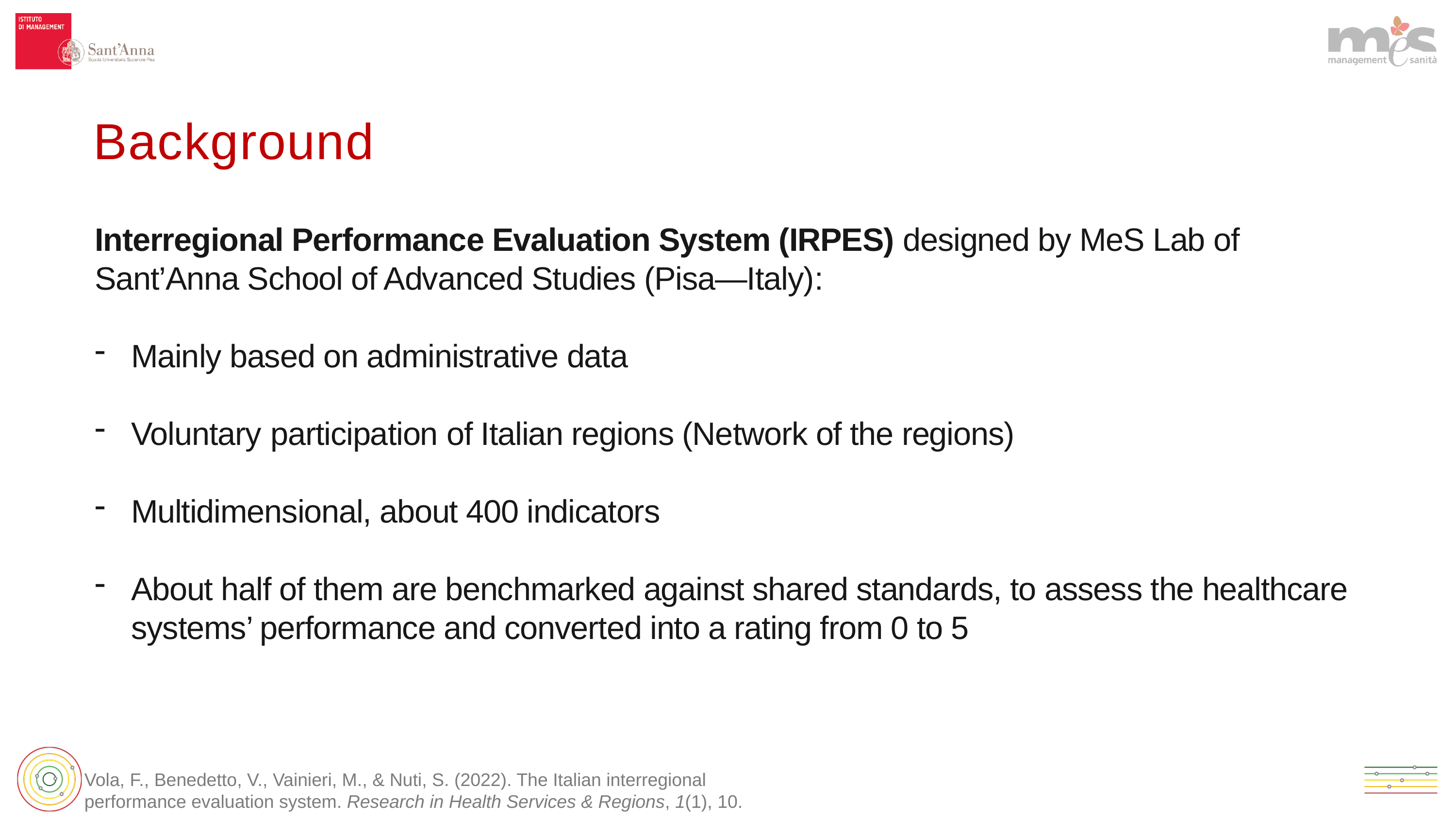

Background
Interregional Performance Evaluation System (IRPES) designed by MeS Lab of Sant’Anna School of Advanced Studies (Pisa—Italy):

Mainly based on administrative data

Voluntary participation of Italian regions (Network of the regions)

Multidimensional, about 400 indicators

About half of them are benchmarked against shared standards, to assess the healthcare systems’ performance and converted into a rating from 0 to 5
Vola, F., Benedetto, V., Vainieri, M., & Nuti, S. (2022). The Italian interregional performance evaluation system. Research in Health Services & Regions, 1(1), 10.